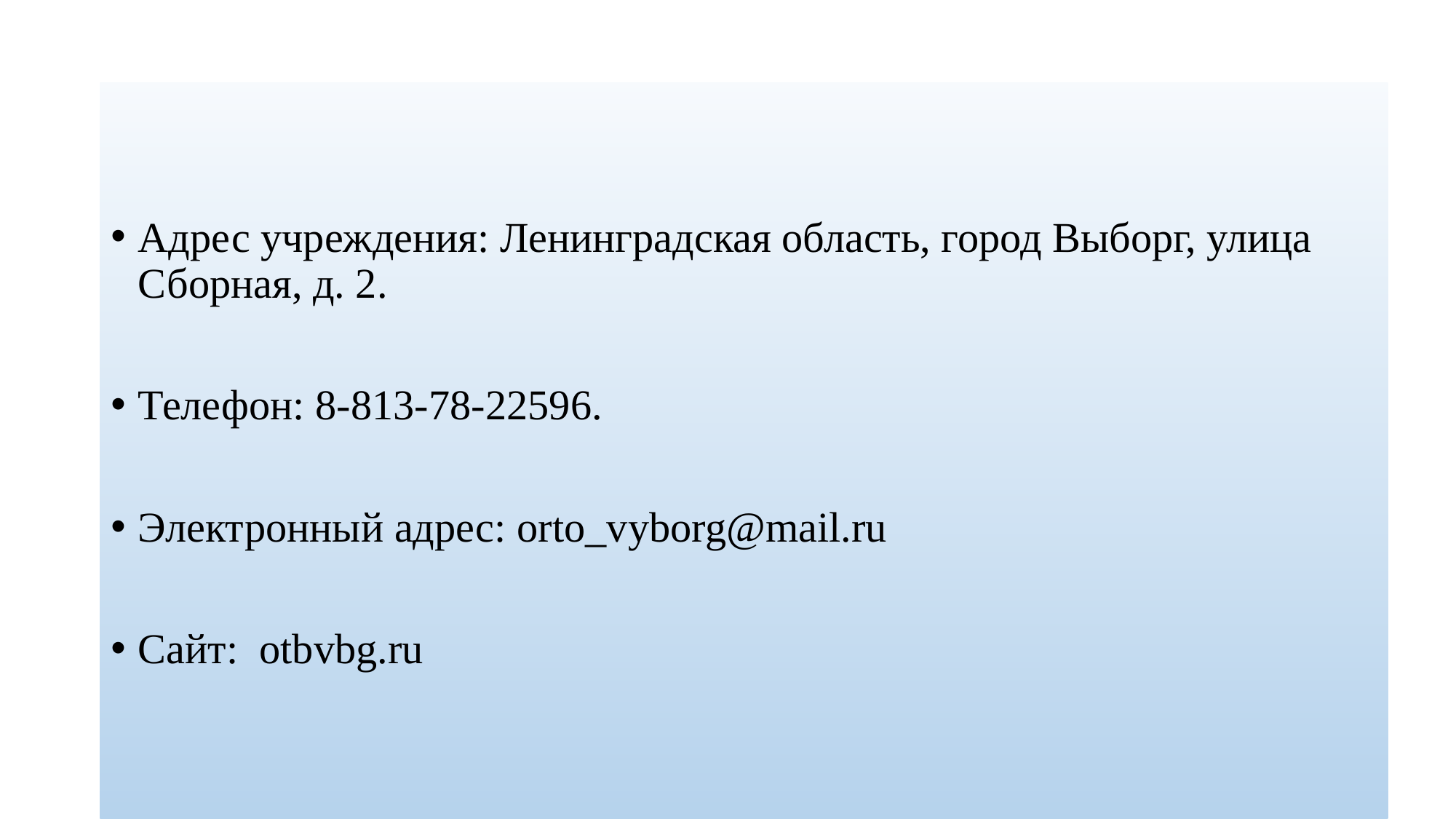

#

Адрес учреждения: Ленинградская область, город Выборг, улица Сборная, д. 2.

Телефон: 8-813-78-22596.

Электронный адрес: orto_vyborg@mail.ru

Сайт:  otbvbg.ru